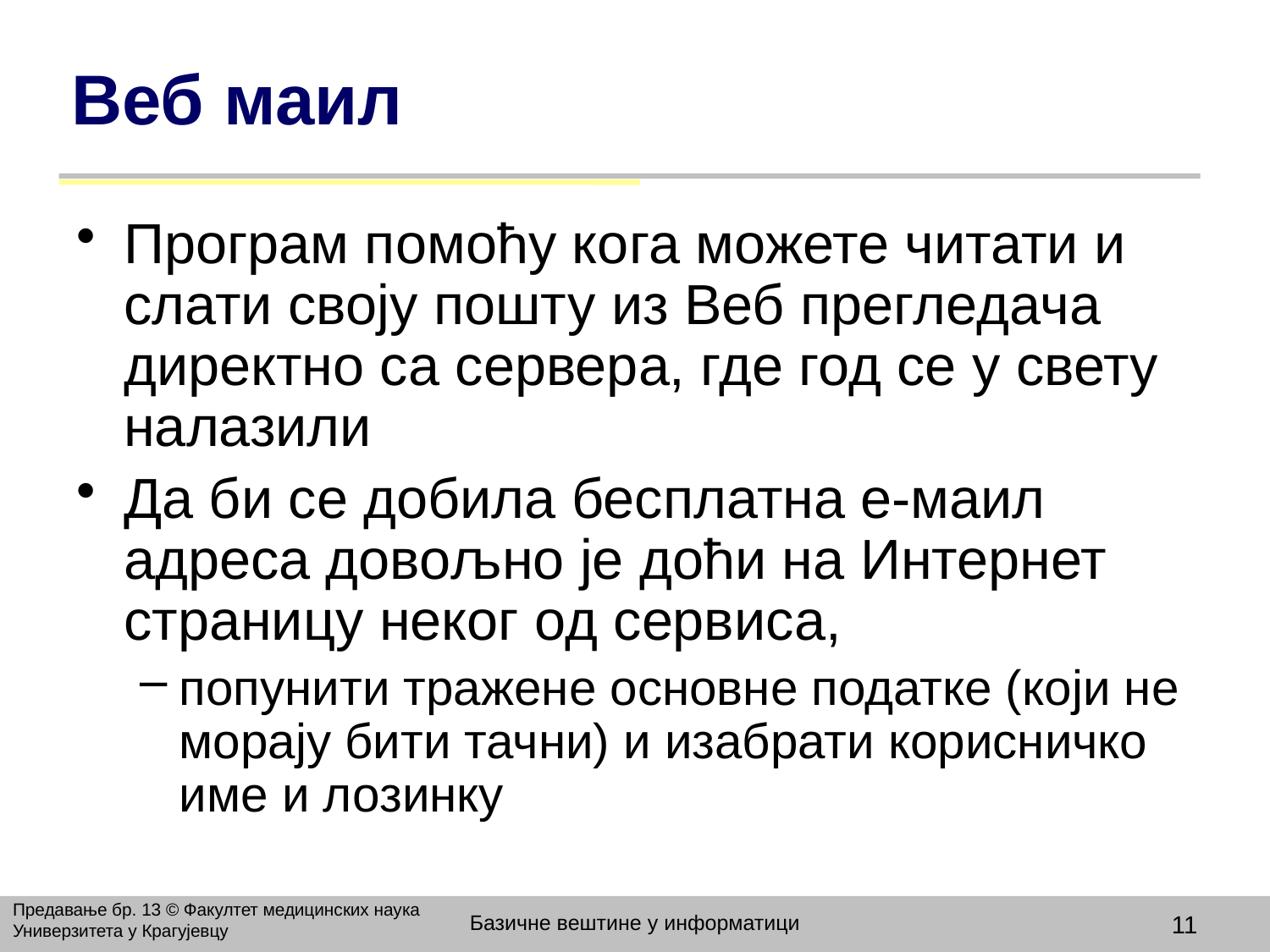

# Веб маил
Програм помоћу кога можете читати и слати своју пошту из Веб прегледача директно са сервера, где год се у свету налазили
Да би се добила бесплатна е-маил адреса довољно је доћи на Интернет страницу неког од сервиса,
попунити тражене основне податке (који не морају бити тачни) и изабрати корисничко име и лозинку
Предавање бр. 13 © Факултет медицинских наука Универзитета у Крагујевцу
Базичне вештине у информатици
11